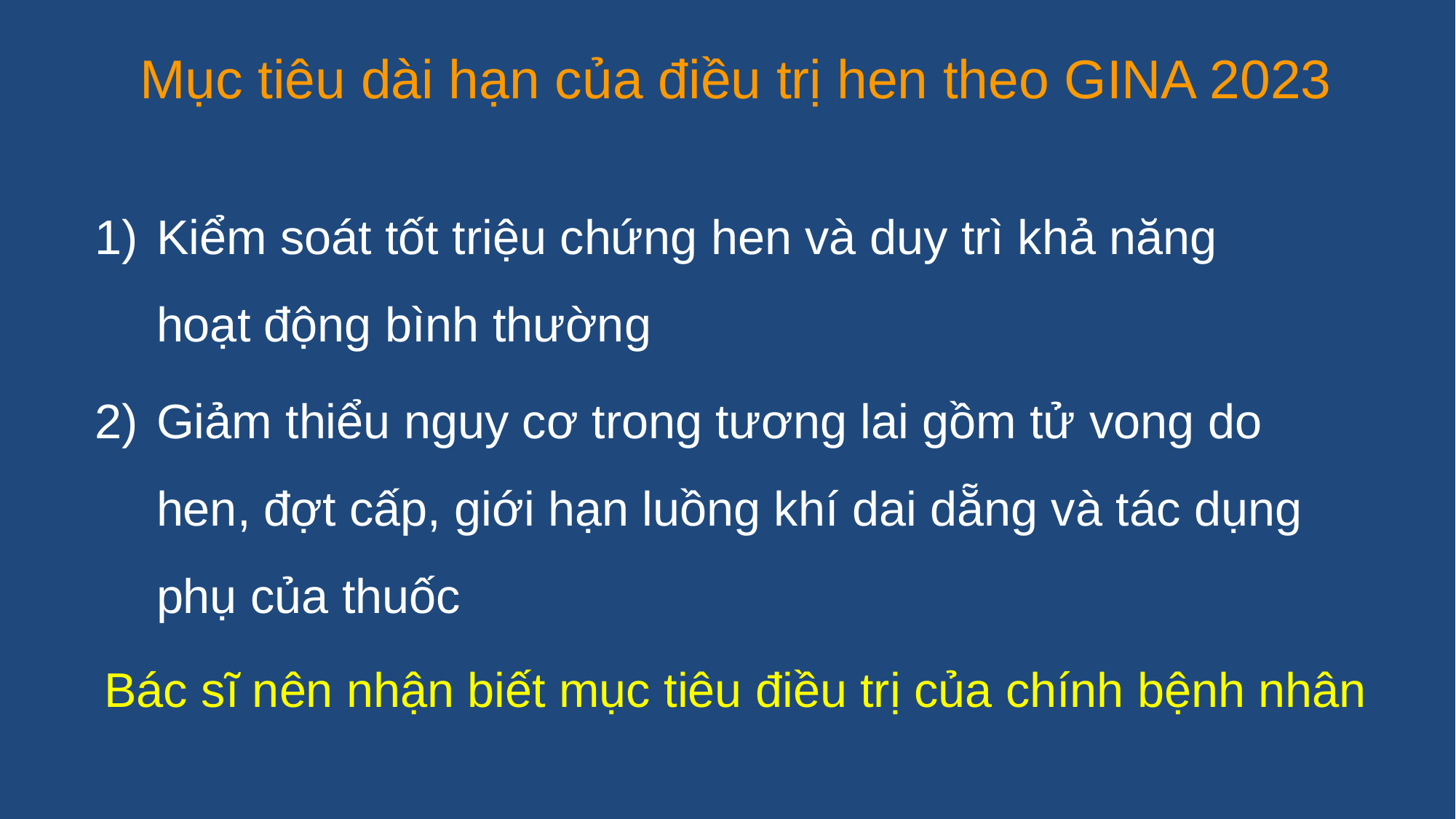

# Mục tiêu dài hạn của điều trị hen theo GINA 2023
Kiểm soát tốt triệu chứng hen và duy trì khả năng hoạt động bình thường
Giảm thiểu nguy cơ trong tương lai gồm tử vong do hen, đợt cấp, giới hạn luồng khí dai dẵng và tác dụng phụ của thuốc
Bác sĩ nên nhận biết mục tiêu điều trị của chính bệnh nhân